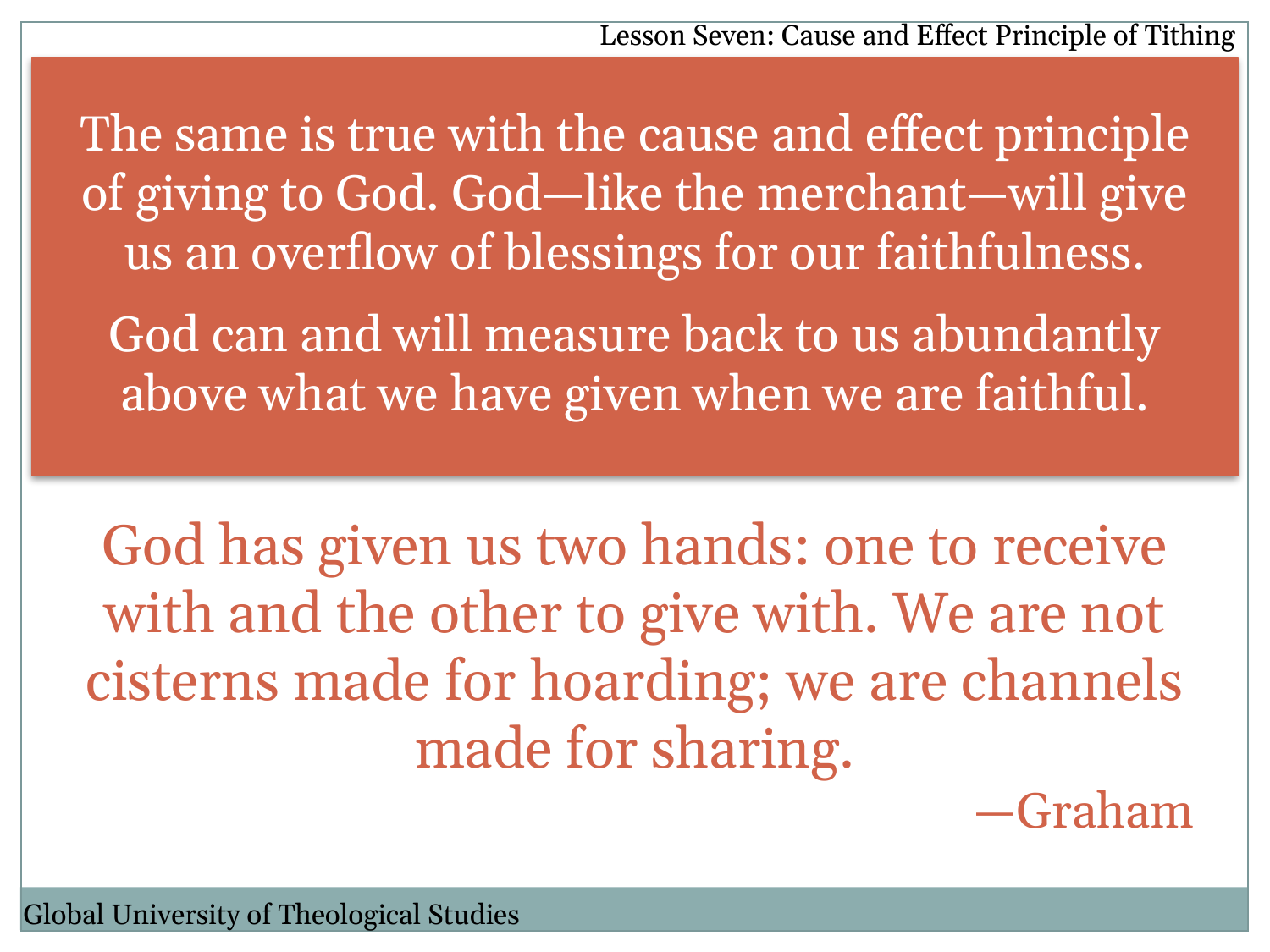

Lesson Seven: Cause and Effect Principle of Tithing

The same is true with the cause and effect principle of giving to God. God—like the merchant—will give us an overflow of blessings for our faithfulness.
God can and will measure back to us abundantly above what we have given when we are faithful.
God has given us two hands: one to receive with and the other to give with. We are not cisterns made for hoarding; we are channels made for sharing.
—Graham
Global University of Theological Studies